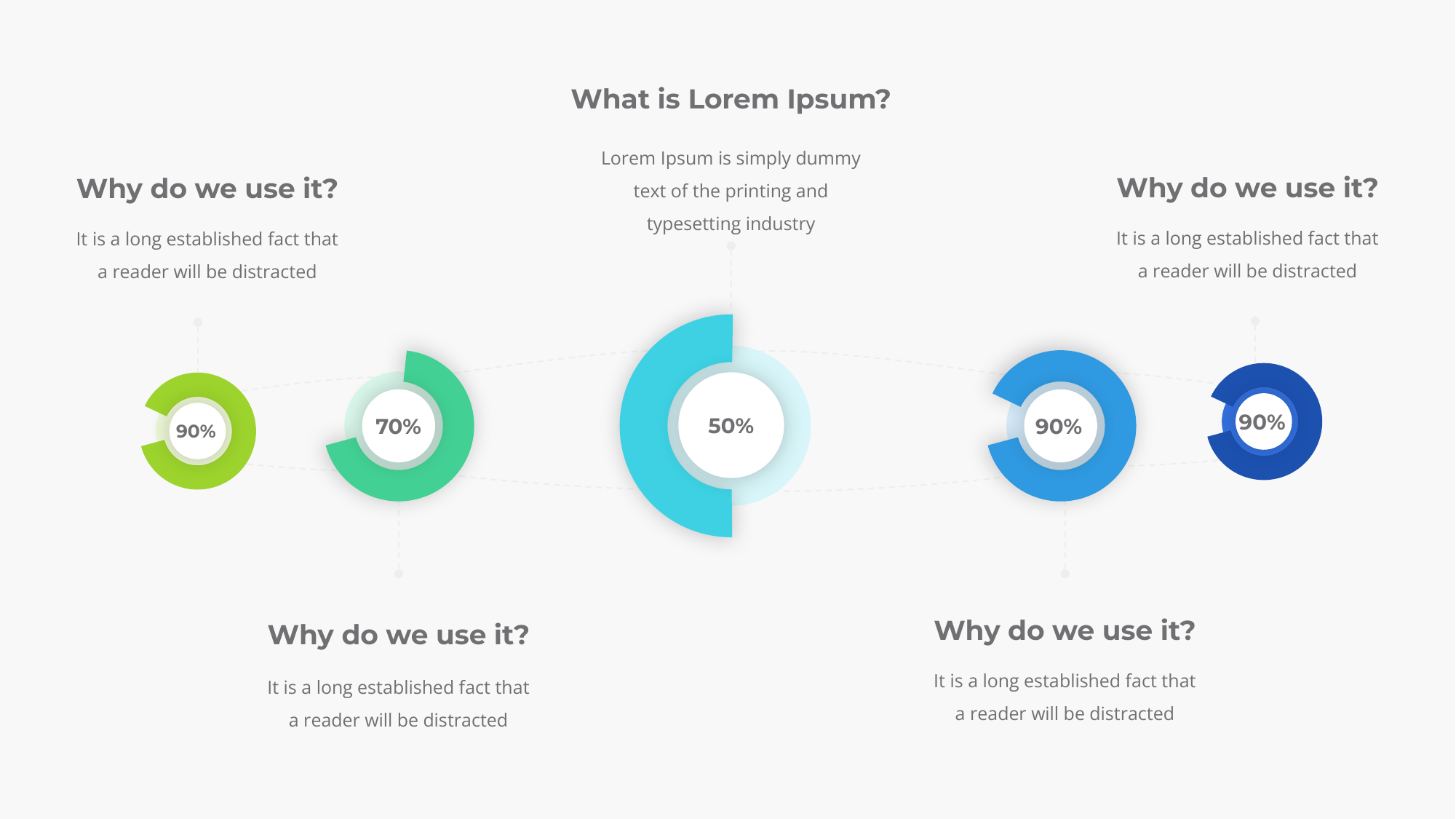

What is Lorem Ipsum?
Lorem Ipsum is simply dummy text of the printing and typesetting industry
Why do we use it?
Why do we use it?
It is a long established fact that a reader will be distracted
It is a long established fact that a reader will be distracted

90%

90%

90%

50%
70%
Why do we use it?
Why do we use it?
It is a long established fact that a reader will be distracted
It is a long established fact that a reader will be distracted